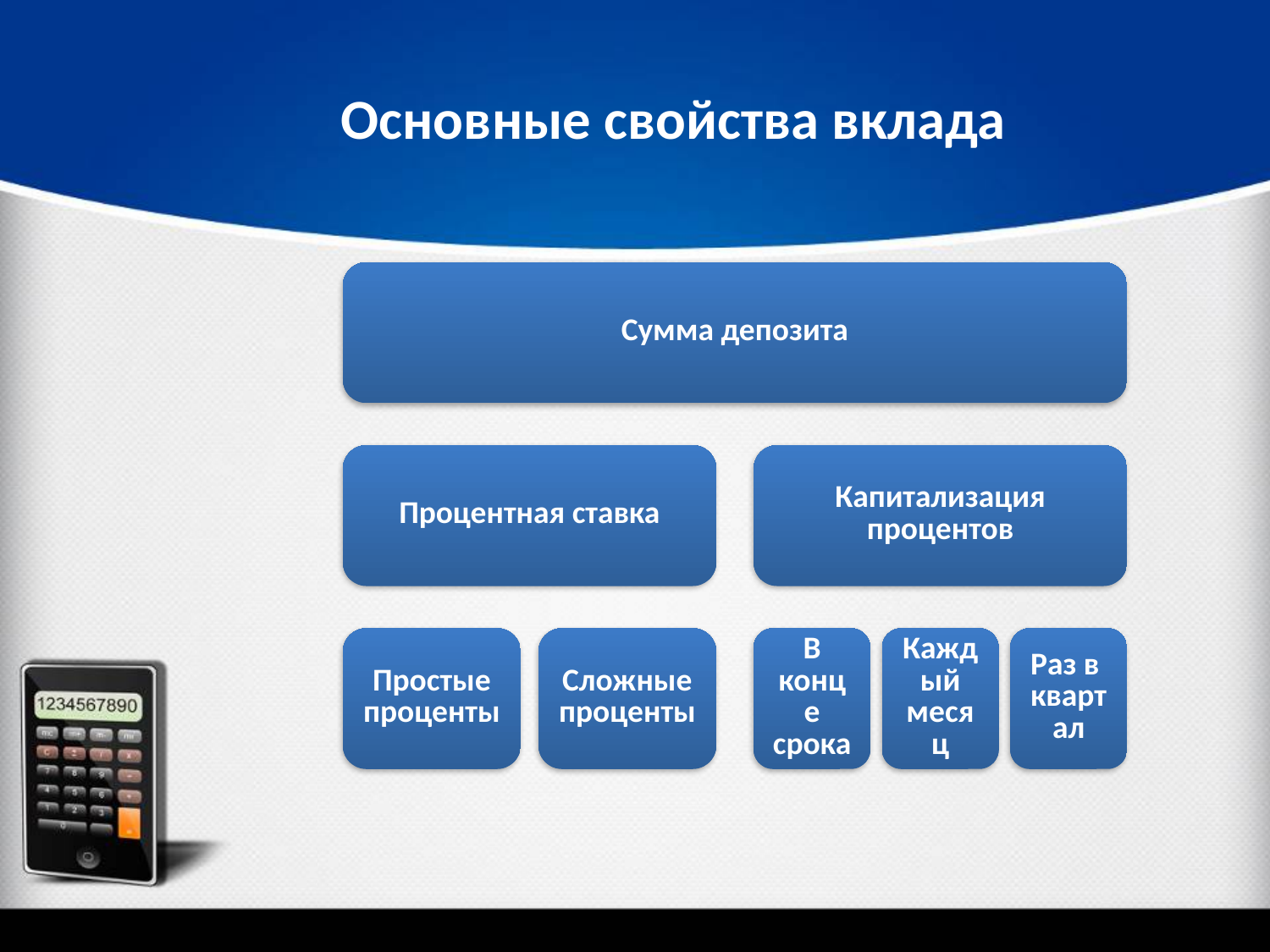

Основные свойства вклада
Сумма депозита
Процентная ставка
Простые проценты
Сложные проценты
Капитализация процентов
В конце срока
Раз в  квартал
Каждый месяц